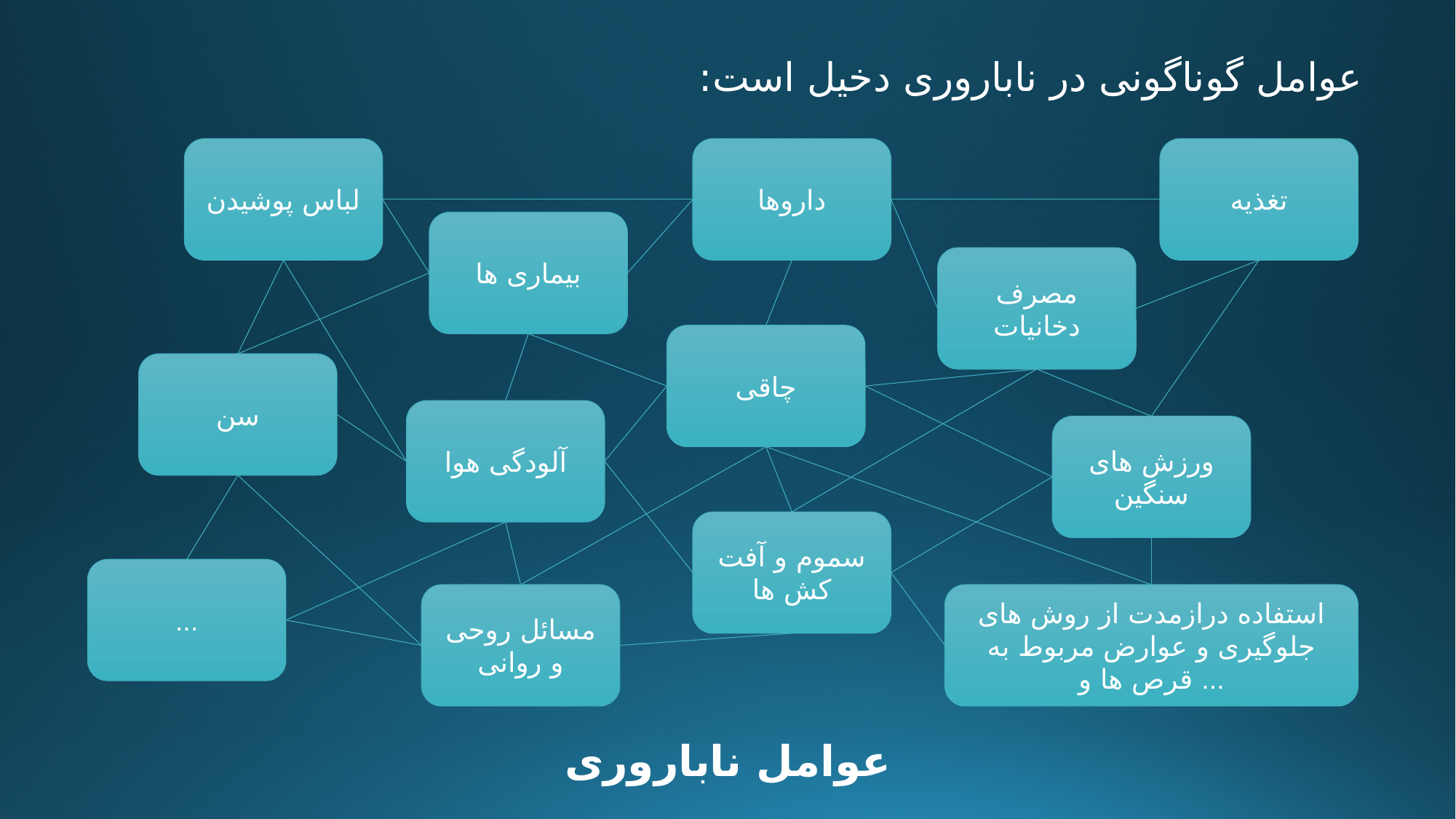

# عوامل گوناگونی در ناباروری دخیل است:
لباس پوشیدن
داروها
تغذیه
بیماری ها
مصرف دخانیات
چاقی
سن
آلودگی هوا
ورزش های سنگین
سموم و آفت کش ها
...
مسائل روحی و روانی
استفاده درازمدت از روش های جلوگیری و عوارض مربوط به قرص ها و ...
عوامل ناباروری